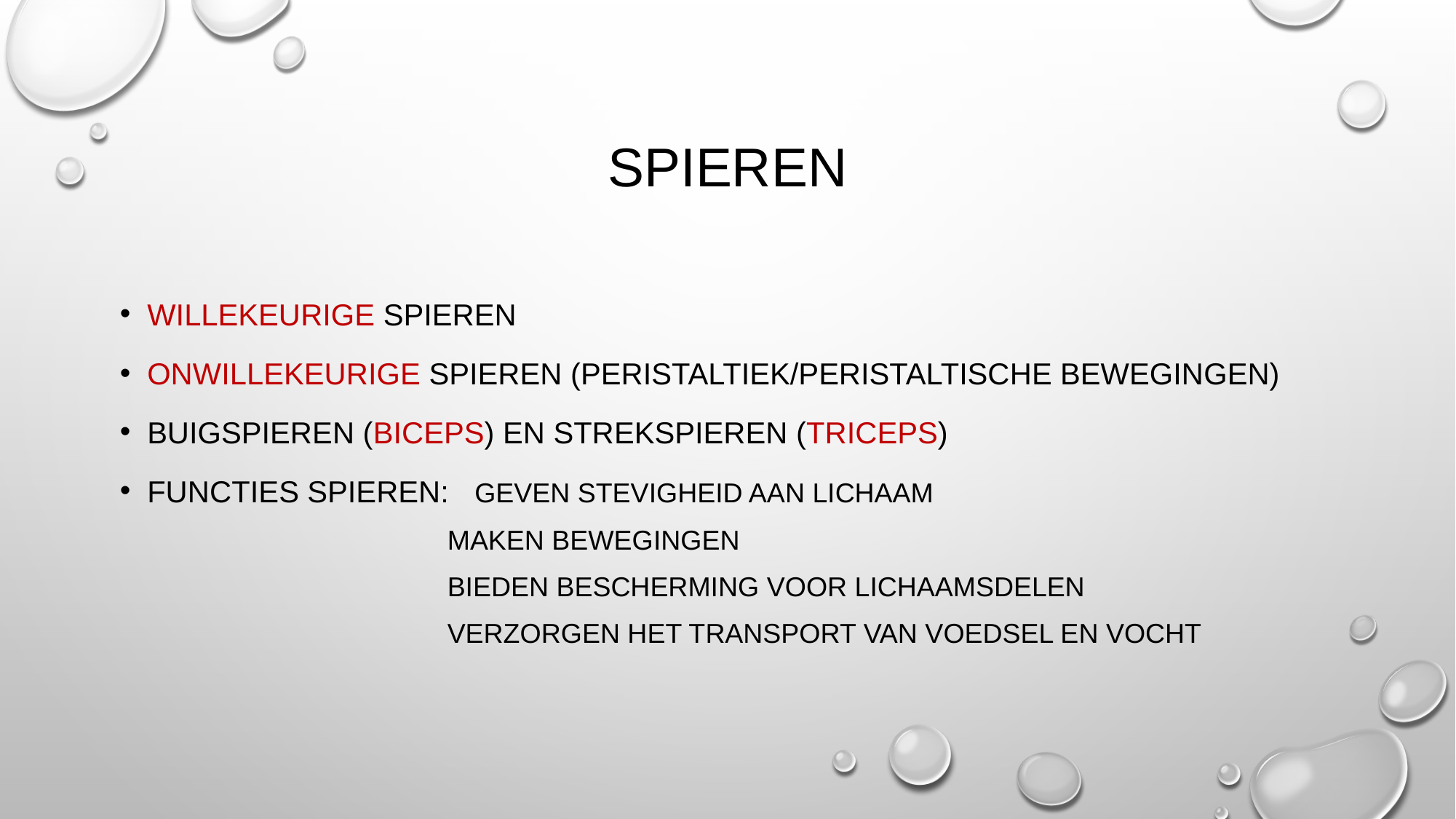

# spieren
Willekeurige spieren
Onwillekeurige spieren (peristaltiek/peristaltische bewegingen)
Buigspieren (biceps) en strekspieren (triceps)
Functies spieren:	geven stevigheid aan lichaam
Maken bewegingen
Bieden bescherming voor lichaamsdelen
Verzorgen het transport van voedsel en vocht